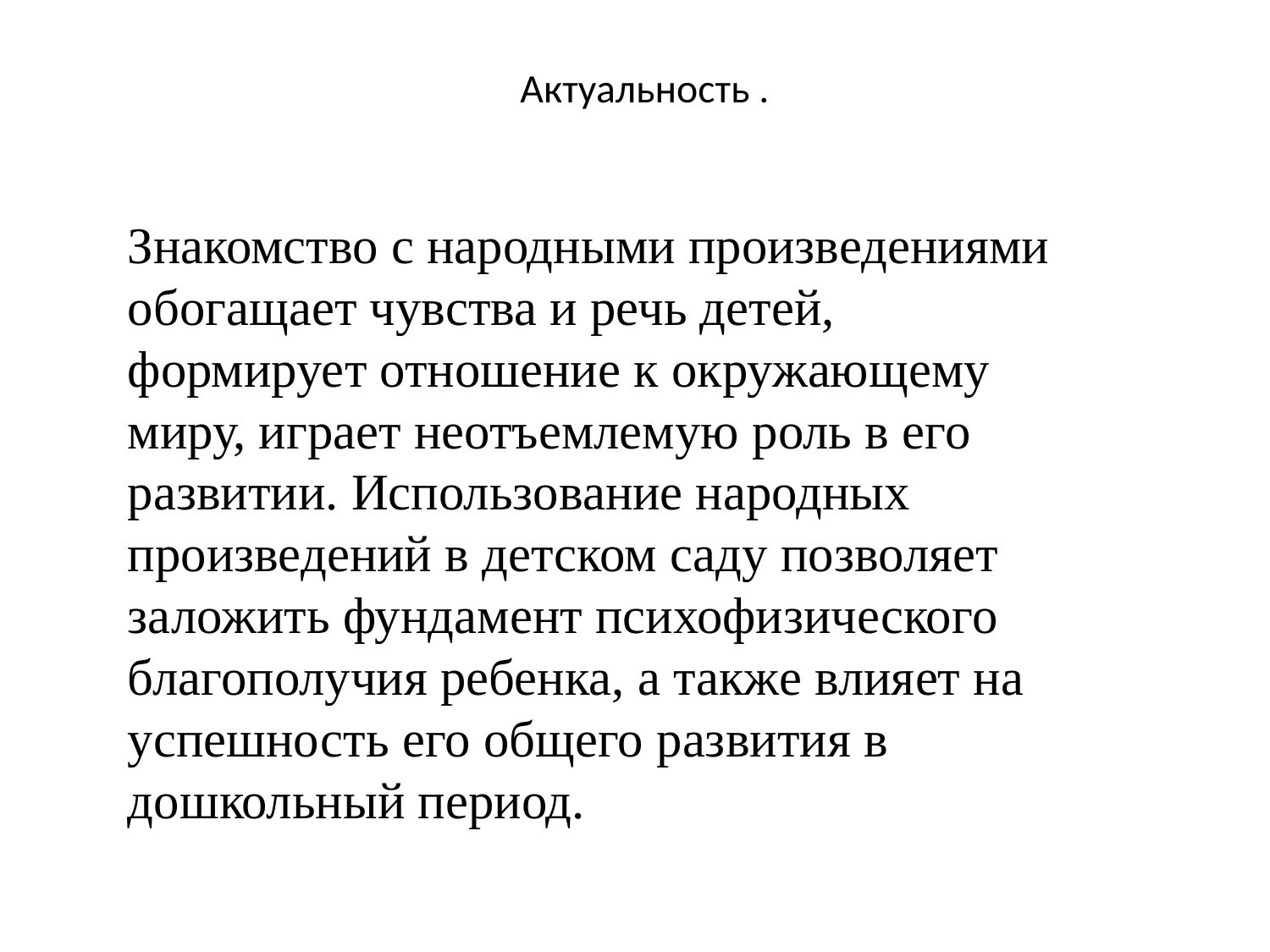

# Актуальность .
Знакомство с народными произведениями обогащает чувства и речь детей, формирует отношение к окружающему миру, играет неотъемлемую роль в его развитии. Использование народных произведений в детском саду позволяет заложить фундамент психофизического благополучия ребенка, а также влияет на успешность его общего развития в дошкольный период.